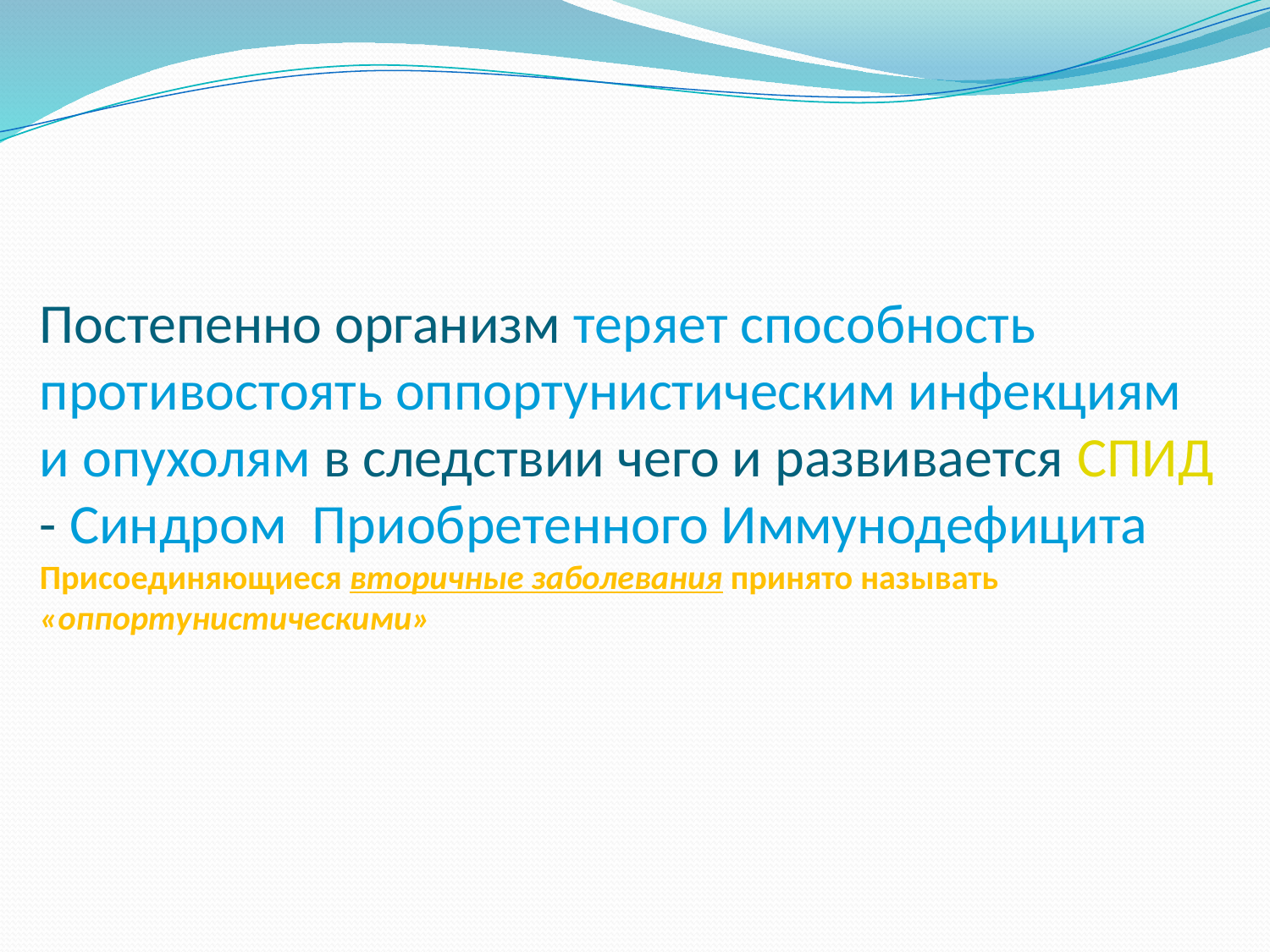

# Постепенно организм теряет способность противостоять оппортунистическим инфекциям и опухолям в следствии чего и развивается СПИД - Синдром  Приобретенного Иммунодефицита Присоединяющиеся вторичные заболевания принято называть «оппортунистическими»